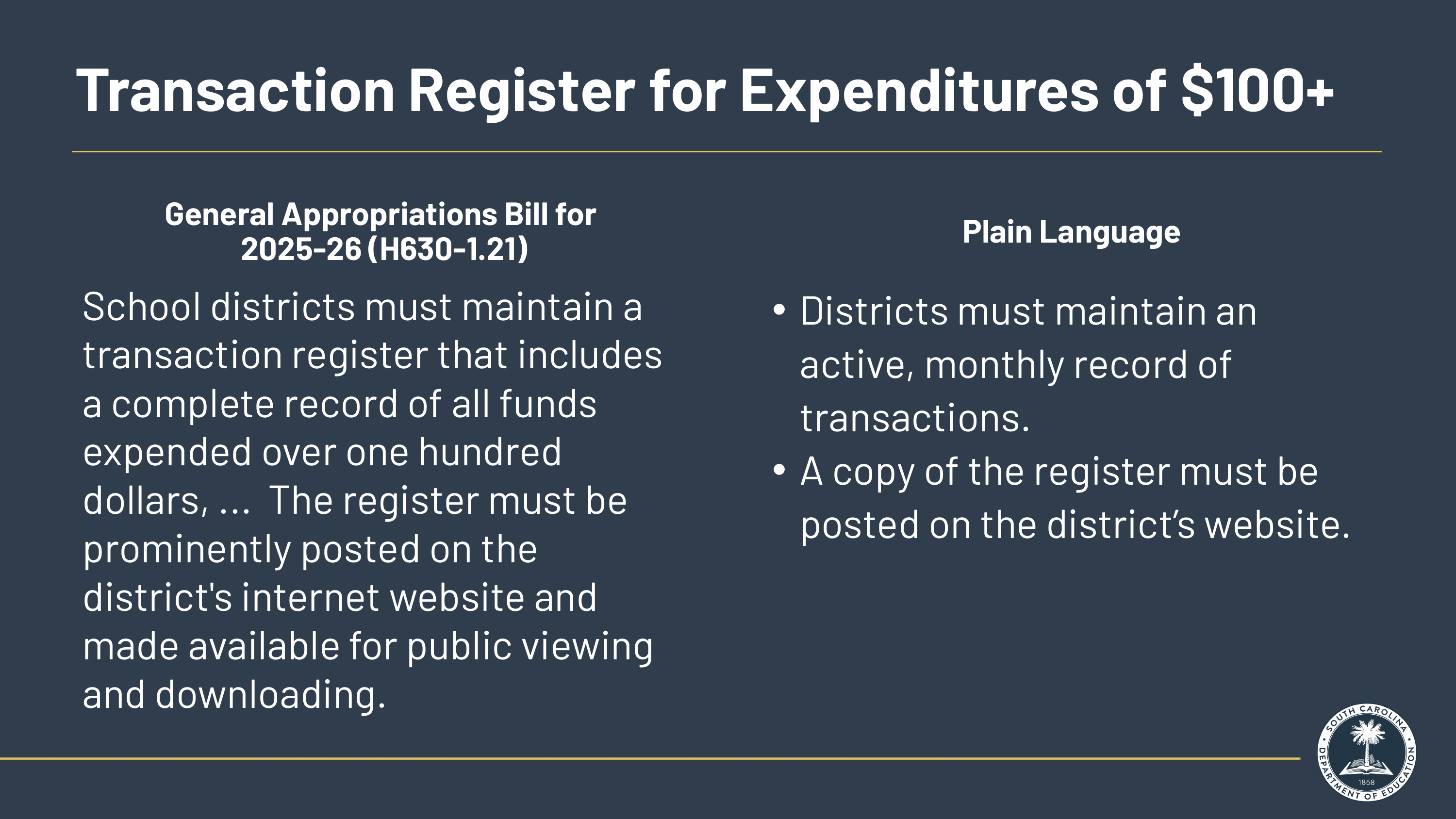

# Transaction Register for Expenditures of $100+
General Appropriations Bill for
2025-26 (H630-1.21)
Plain Language
School districts must maintain a transaction register that includes a complete record of all funds expended over one hundred dollars, ...  The register must be prominently posted on the district's internet website and made available for public viewing and downloading.
Districts must maintain an active, monthly record of transactions.
A copy of the register must be posted on the district’s website.